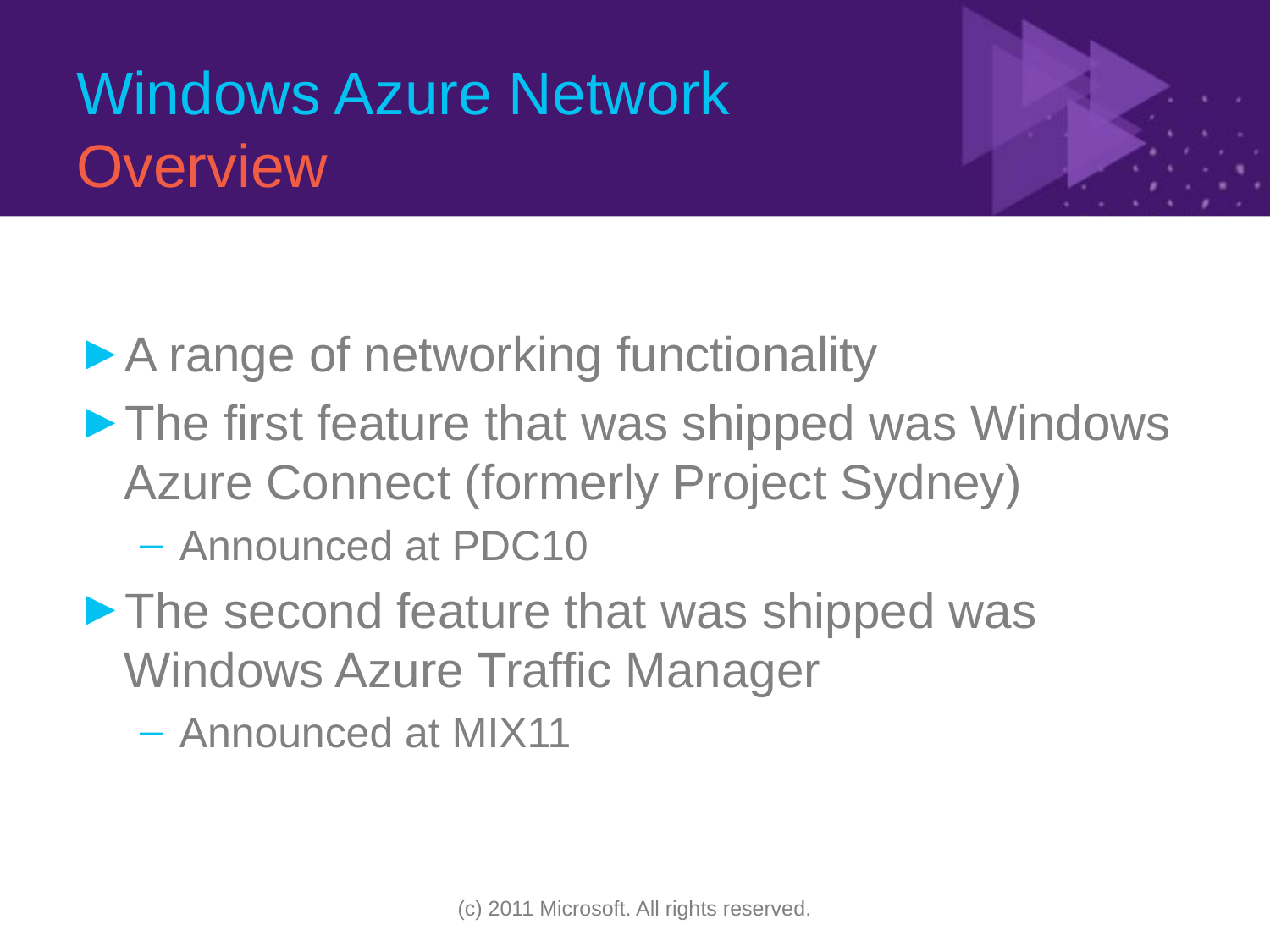

# Windows Azure Network Overview
A range of networking functionality
The first feature that was shipped was Windows Azure Connect (formerly Project Sydney)
Announced at PDC10
The second feature that was shipped was Windows Azure Traffic Manager
Announced at MIX11
(c) 2011 Microsoft. All rights reserved.